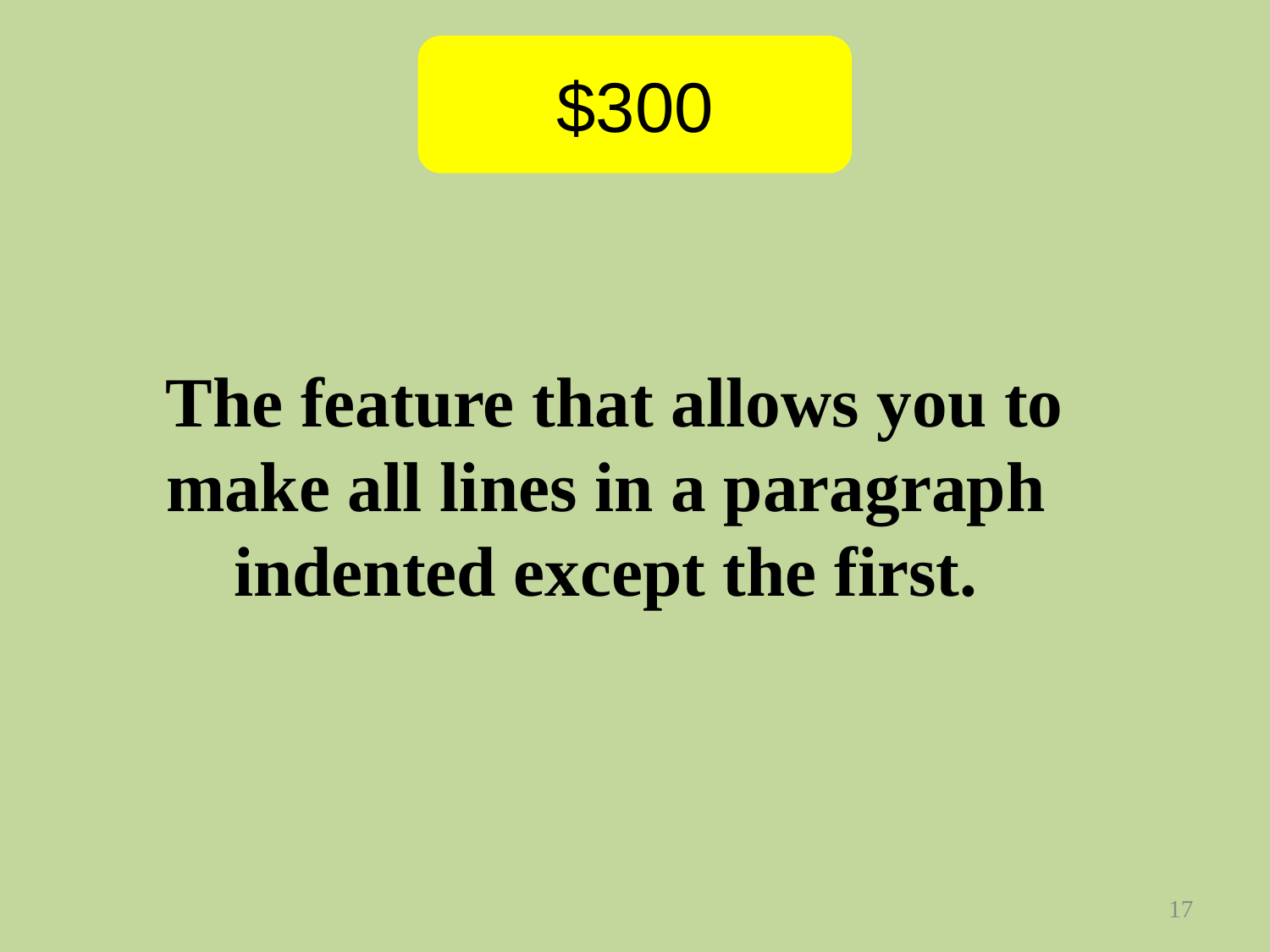

$300
The feature that allows you to make all lines in a paragraph
indented except the first.

17